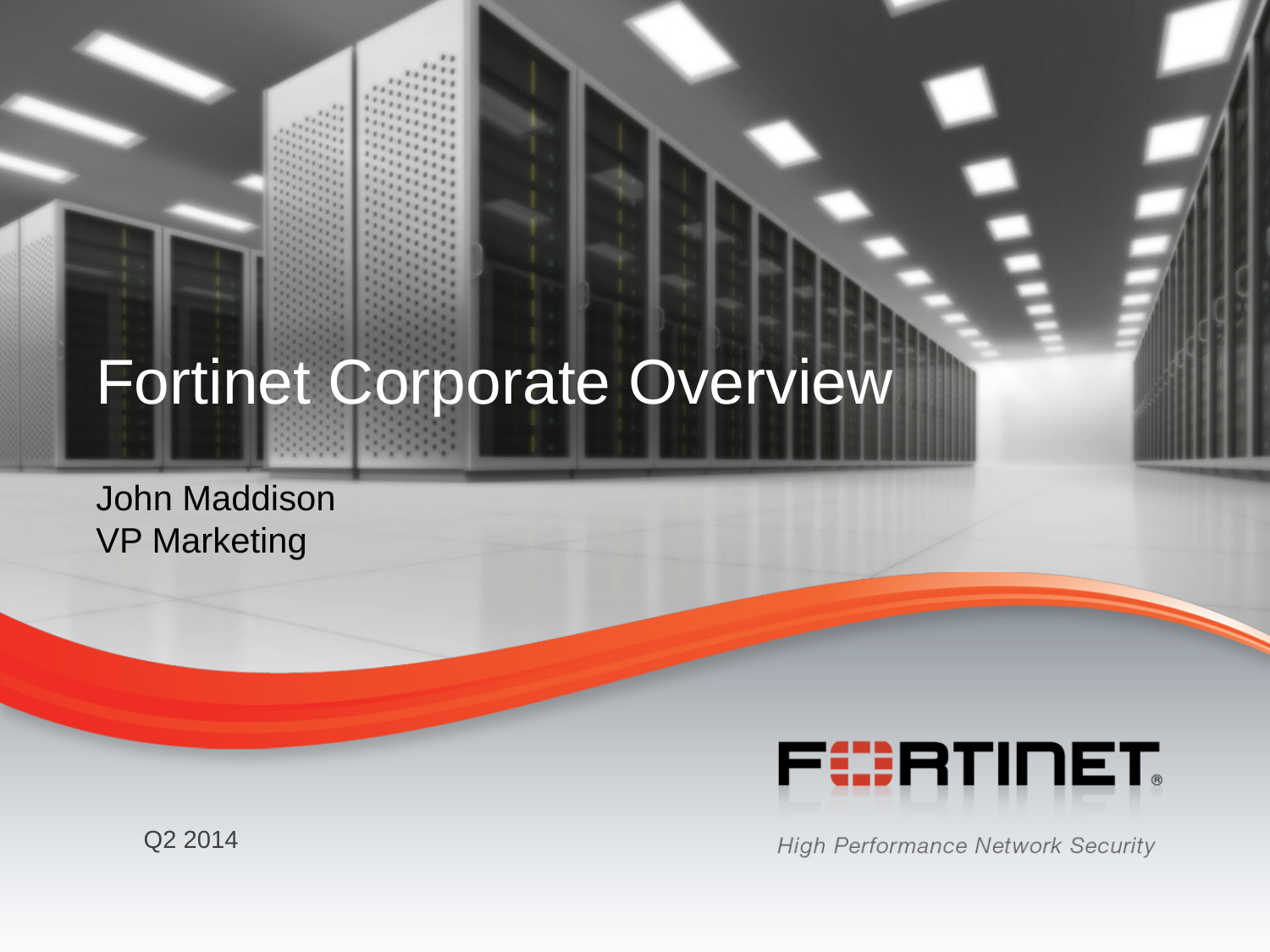

# Fortinet Corporate Overview
John Maddison
VP Marketing
Q2 2014